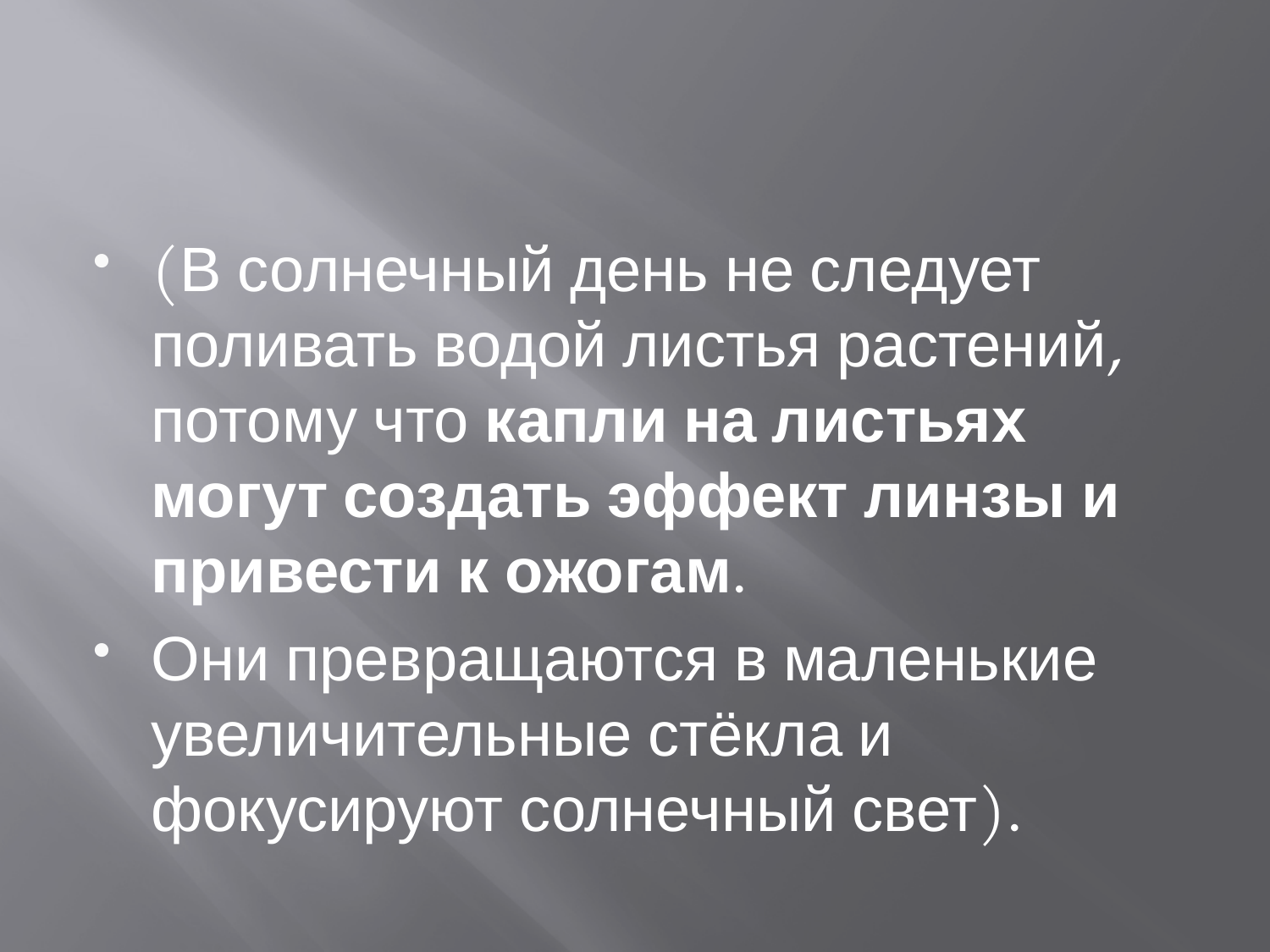

(В солнечный день не следует поливать водой листья растений, потому что капли на листьях могут создать эффект линзы и привести к ожогам.
Они превращаются в маленькие увеличительные стёкла и фокусируют солнечный свет).